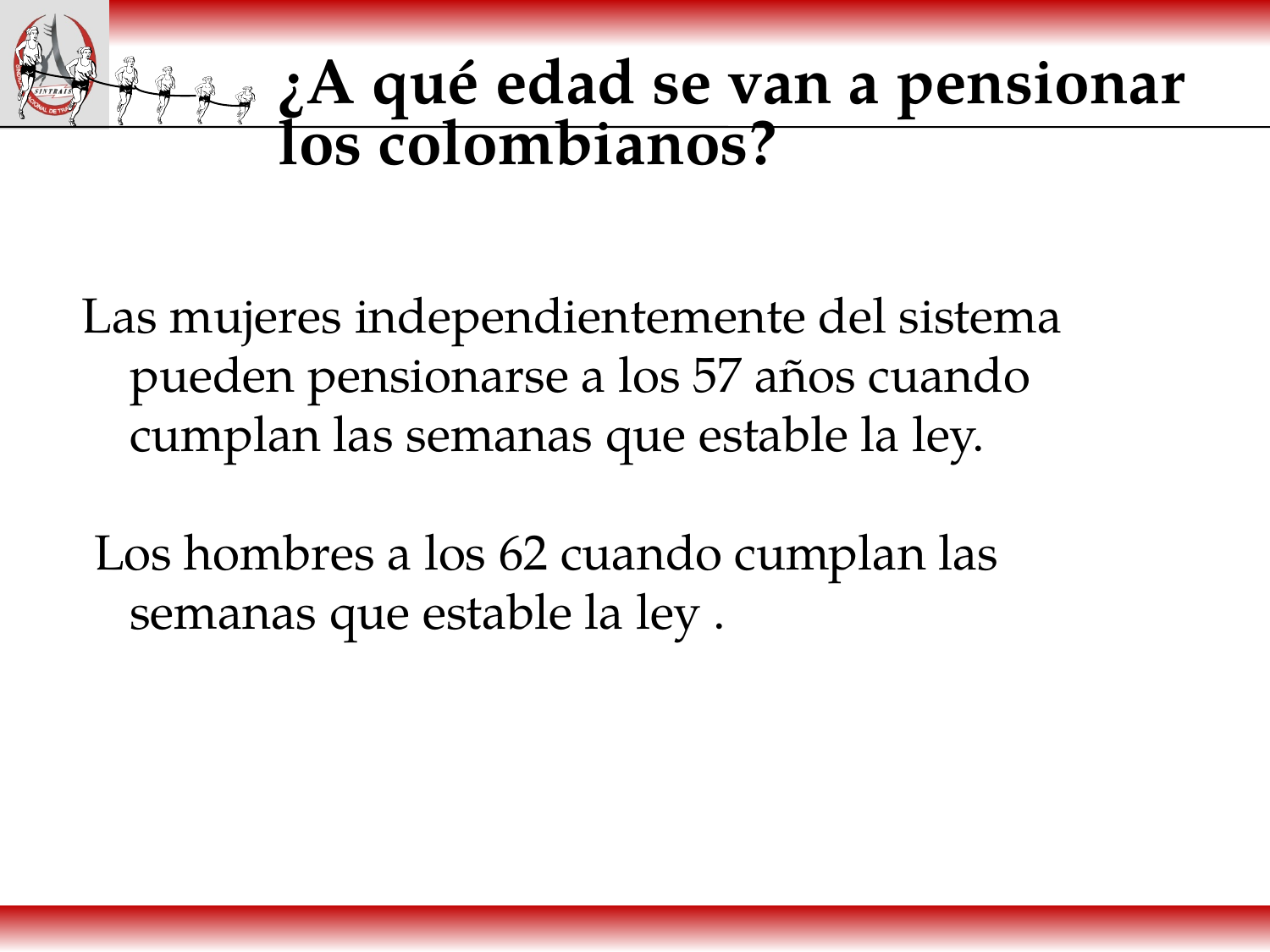

# ¿A qué edad se van a pensionar los colombianos?

Las mujeres independientemente del sistema pueden pensionarse a los 57 años cuando cumplan las semanas que estable la ley.

 Los hombres a los 62 cuando cumplan las semanas que estable la ley .